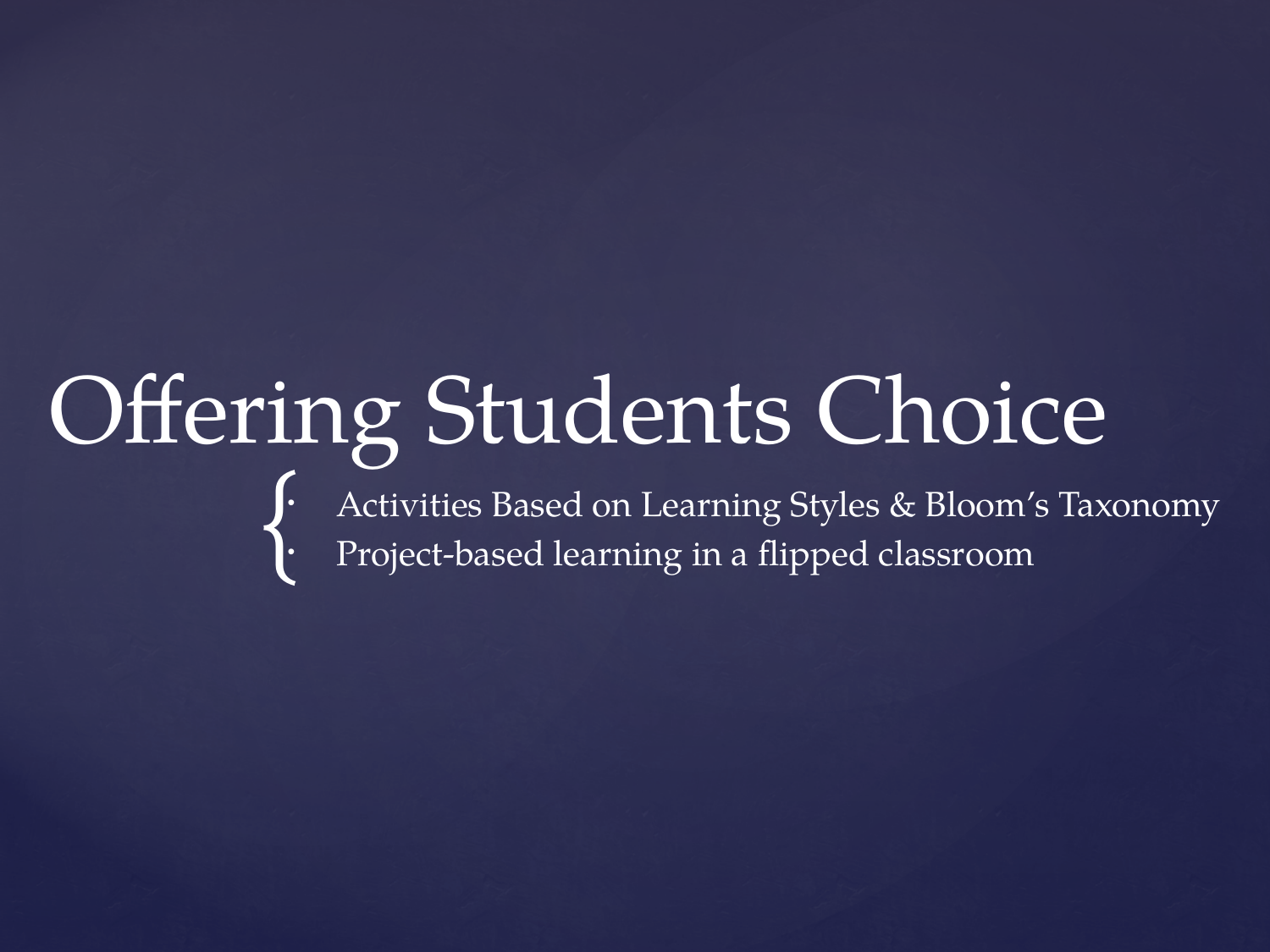

# Offering Students Choice
Activities Based on Learning Styles & Bloom’s Taxonomy
Project-based learning in a flipped classroom